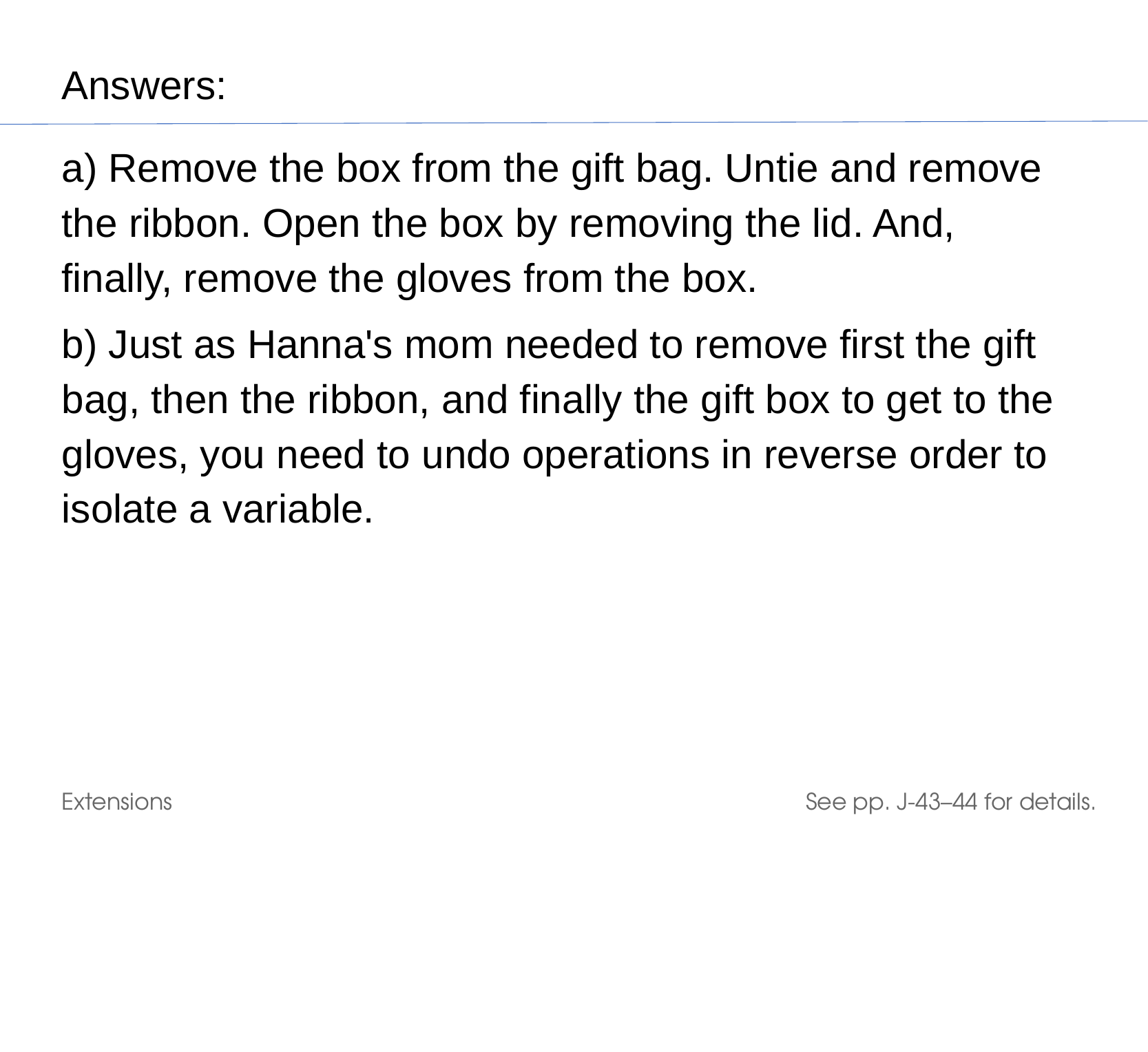

Answers:
a) Remove the box from the gift bag. Untie and remove the ribbon. Open the box by removing the lid. And, finally, remove the gloves from the box.
b) Just as Hanna's mom needed to remove first the gift bag, then the ribbon, and finally the gift box to get to the gloves, you need to undo operations in reverse order to isolate a variable.
Extensions
See pp. J-43–44 for details.